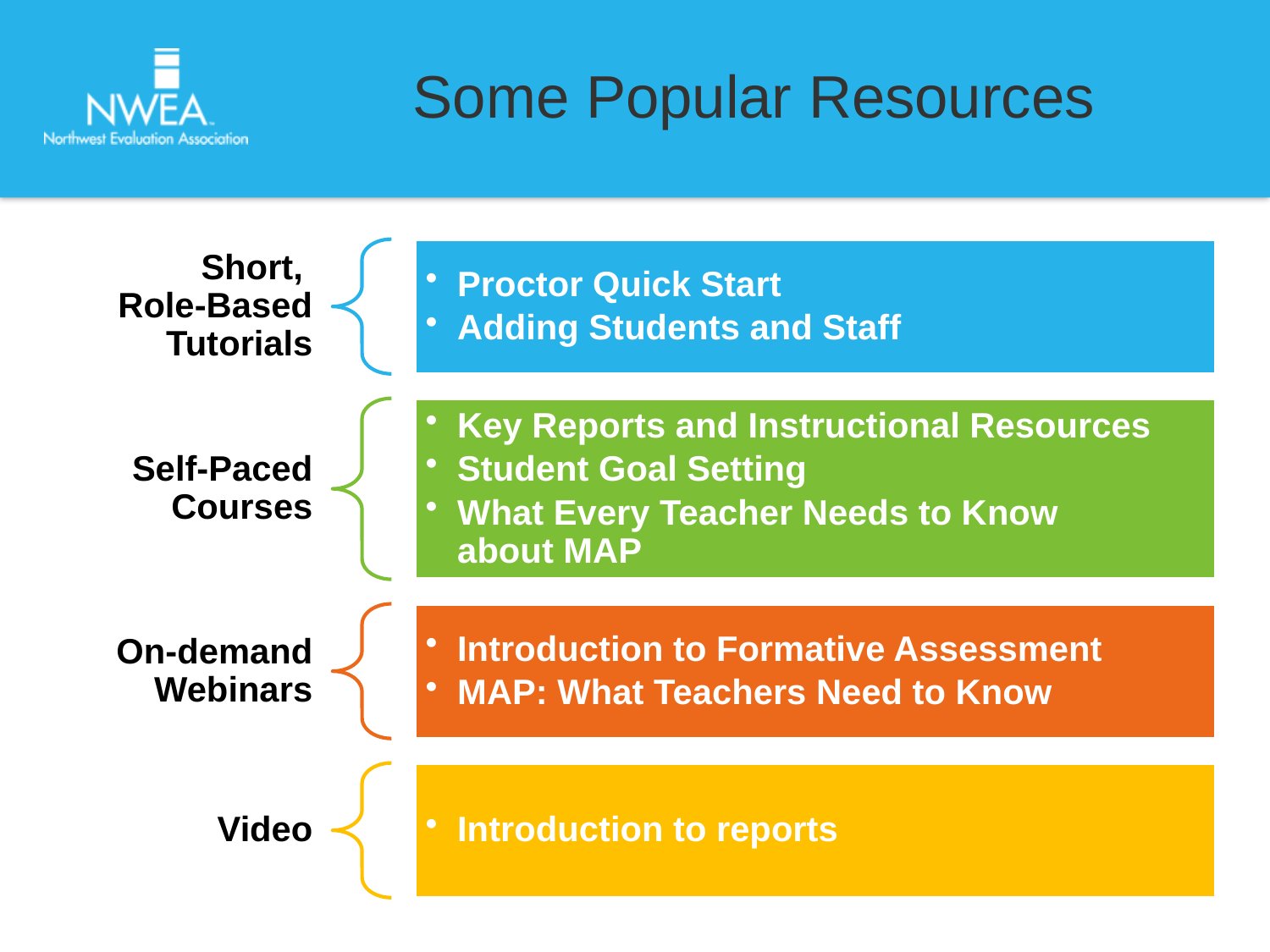

# Some Popular Resources
Short,
Role-Based Tutorials
Proctor Quick Start
Adding Students and Staff
Self-Paced Courses
Key Reports and Instructional Resources
Student Goal Setting
What Every Teacher Needs to Know
about MAP
On-demand Webinars
Introduction to Formative Assessment
MAP: What Teachers Need to Know
Video
Introduction to reports